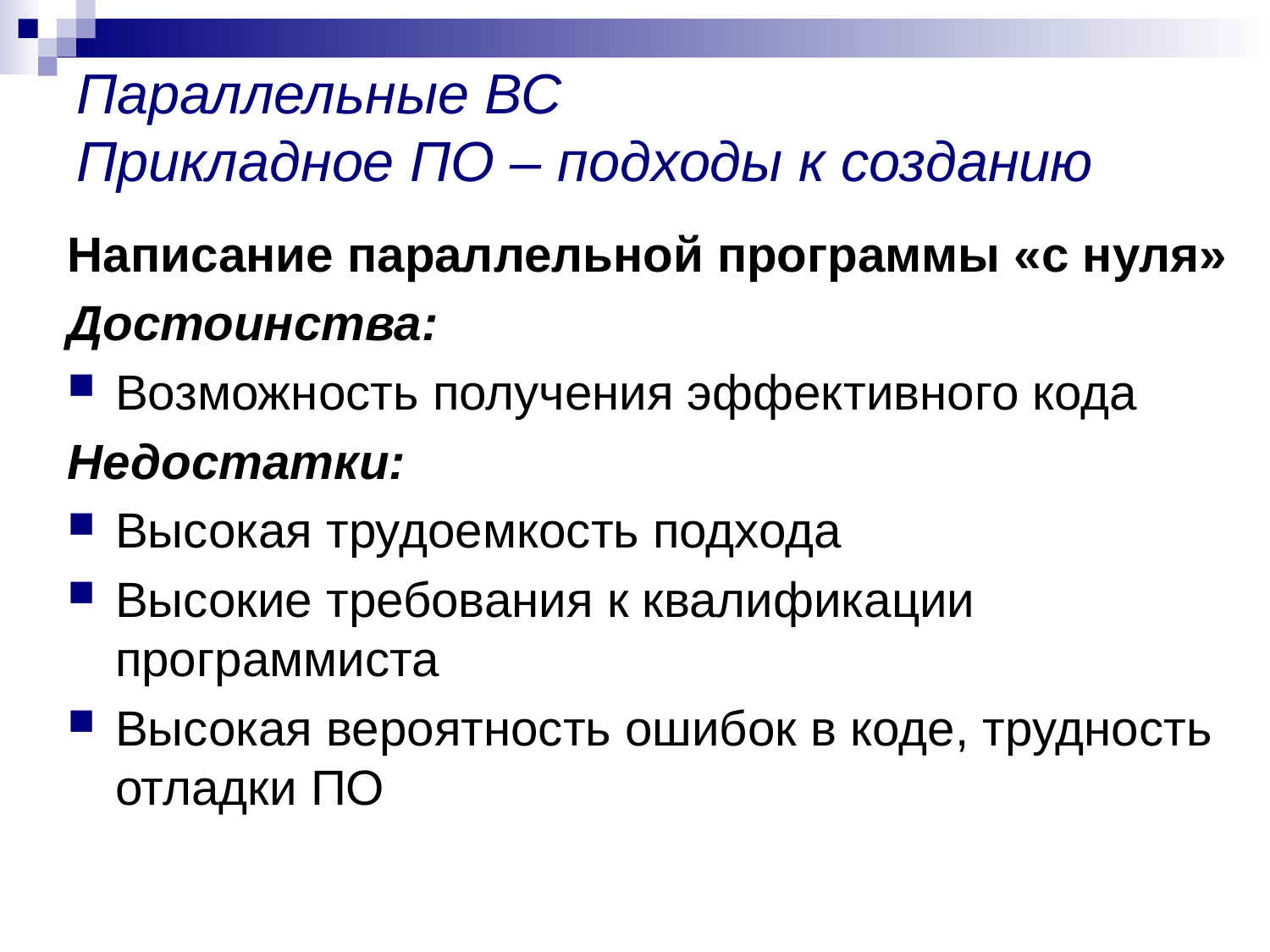

# Параллельные ВС Прикладное ПО – подходы к созданию
Написание параллельной программы «с нуля»
Достоинства:
Возможность получения эффективного кода
Недостатки:
Высокая трудоемкость подхода
Высокие требования к квалификации программиста
Высокая вероятность ошибок в коде, трудность отладки ПО